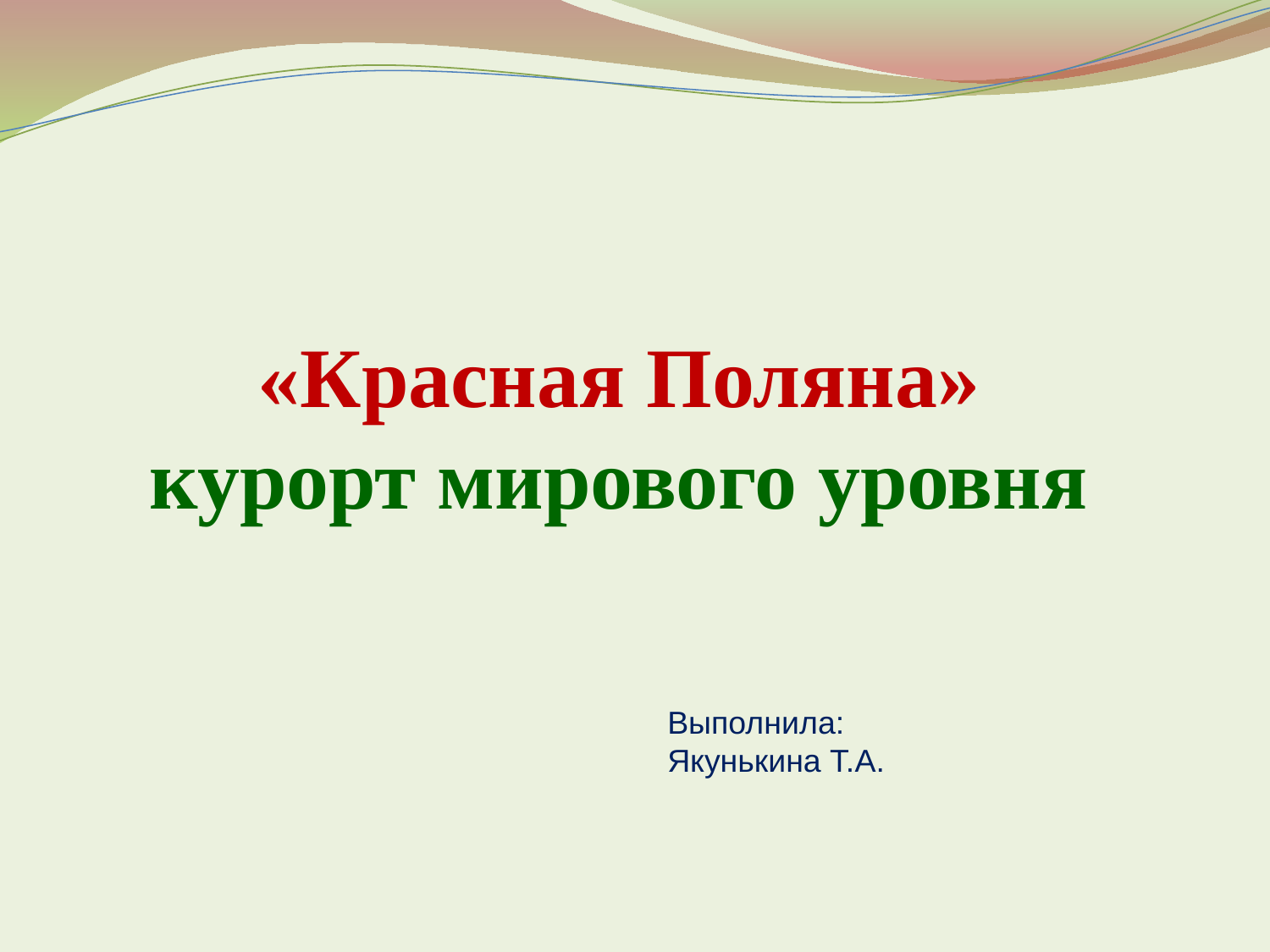

# «Красная Поляна» курорт мирового уровня
Выполнила:
Якунькина Т.А.